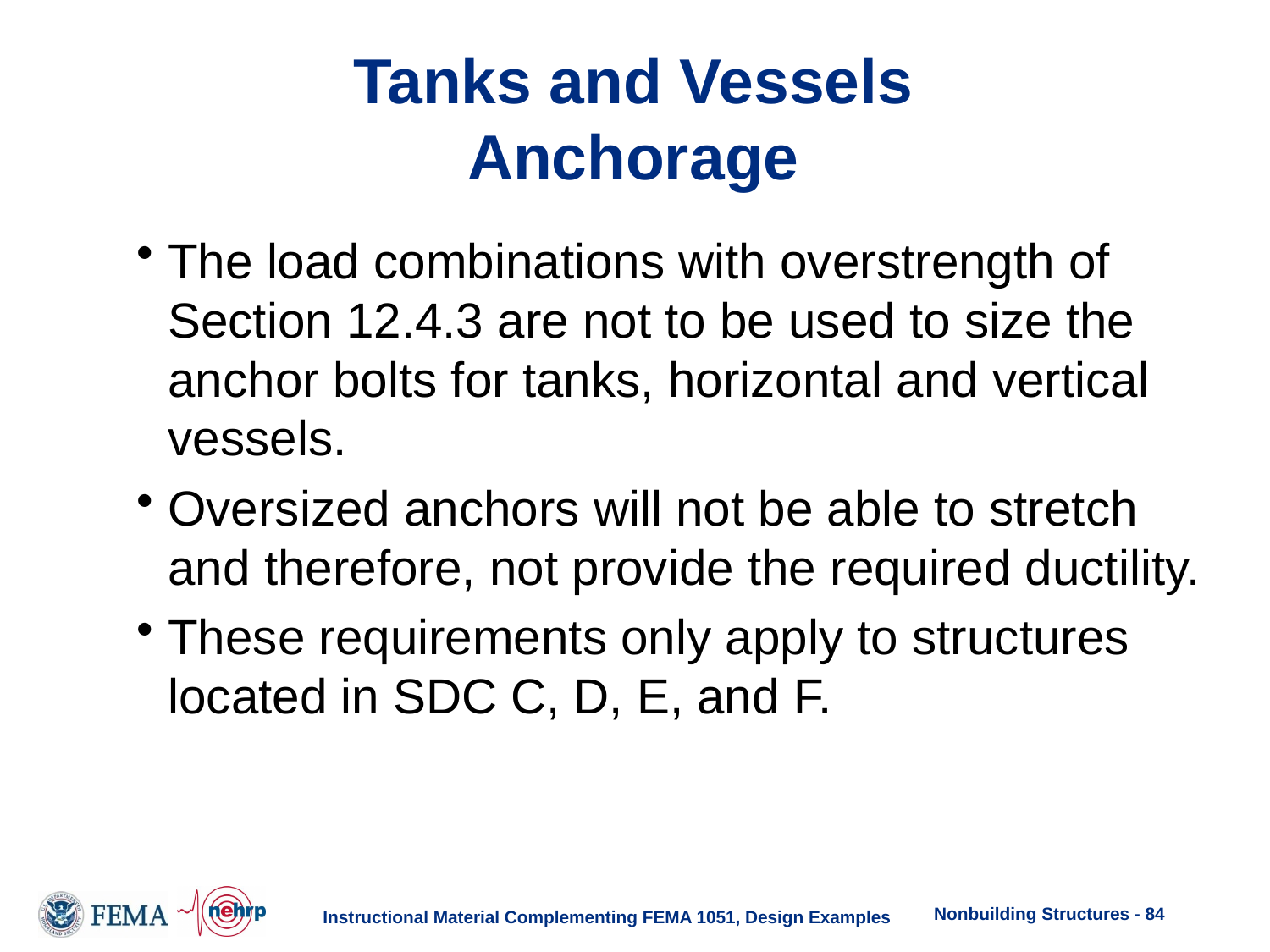

# Tanks and Vessels Anchorage
The load combinations with overstrength of Section 12.4.3 are not to be used to size the anchor bolts for tanks, horizontal and vertical vessels.
Oversized anchors will not be able to stretch and therefore, not provide the required ductility.
These requirements only apply to structures located in SDC C, D, E, and F.
Nonbuilding Structures - 84
Instructional Material Complementing FEMA 1051, Design Examples